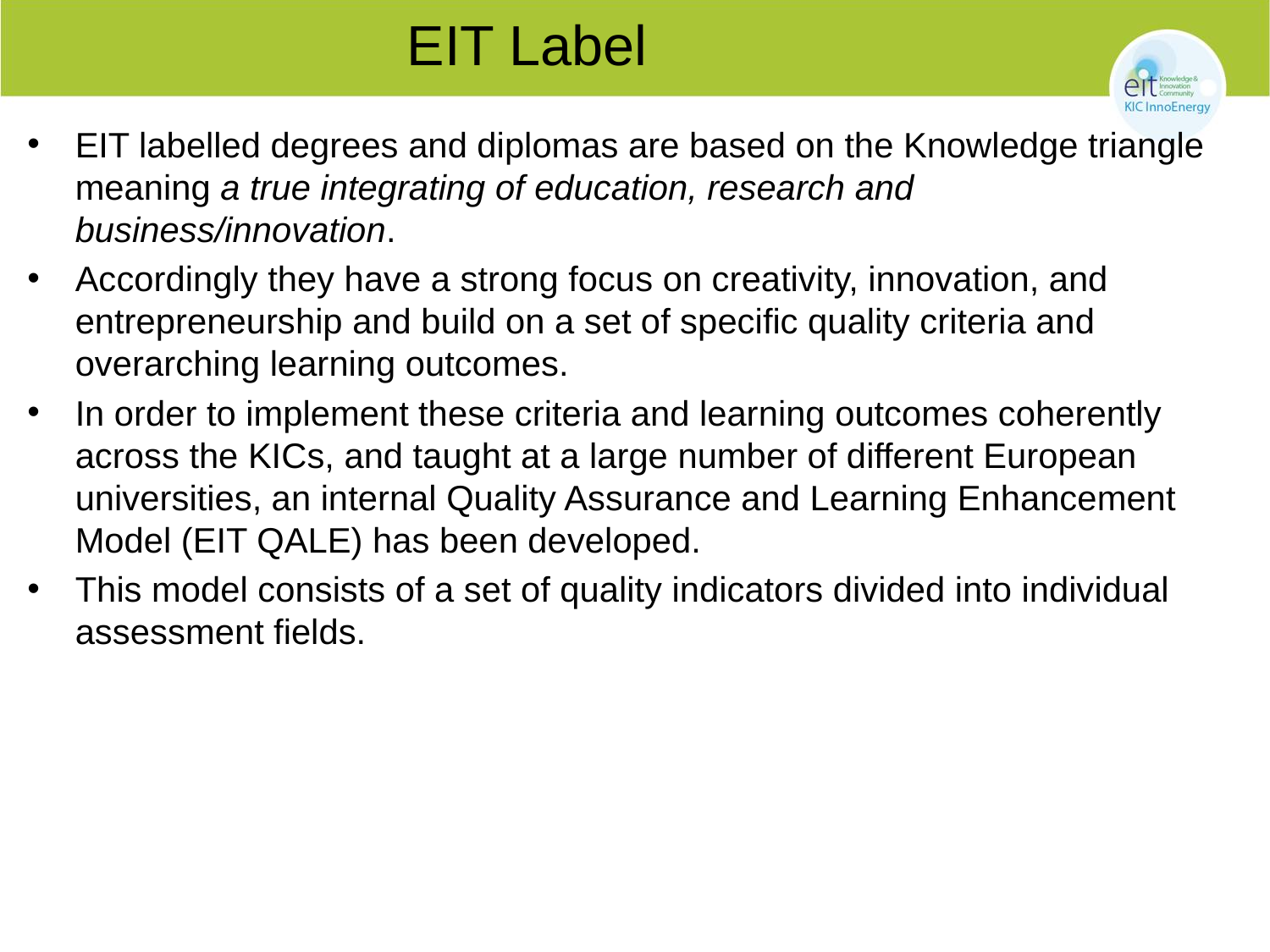

# EIT Label
EIT labelled degrees and diplomas are based on the Knowledge triangle meaning a true integrating of education, research and business/innovation.
Accordingly they have a strong focus on creativity, innovation, and entrepreneurship and build on a set of specific quality criteria and overarching learning outcomes.
In order to implement these criteria and learning outcomes coherently across the KICs, and taught at a large number of different European universities, an internal Quality Assurance and Learning Enhancement Model (EIT QALE) has been developed.
This model consists of a set of quality indicators divided into individual assessment fields.